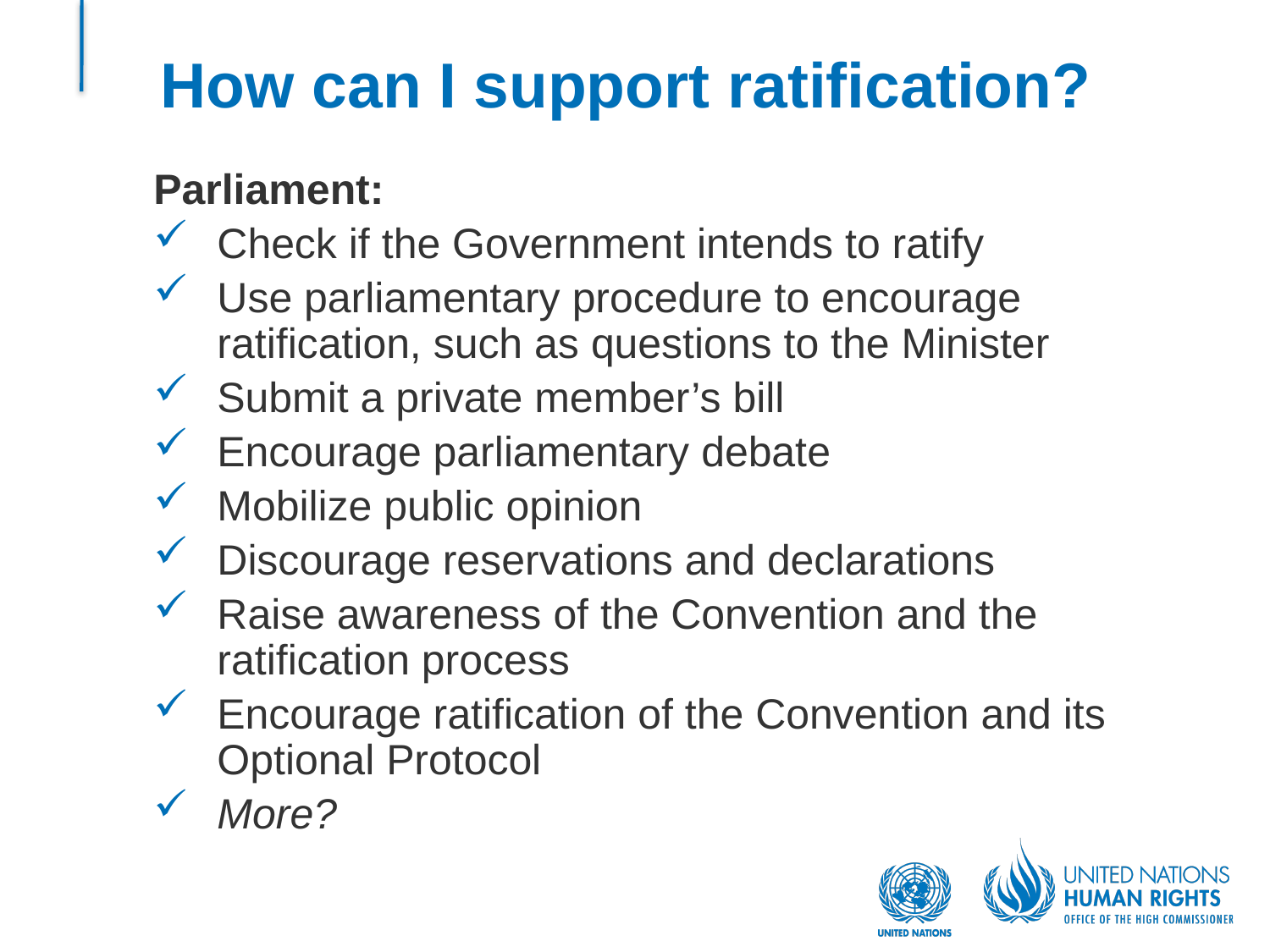

# How can I support ratification?
Parliament:
Check if the Government intends to ratify
Use parliamentary procedure to encourage ratification, such as questions to the Minister
Submit a private member’s bill
Encourage parliamentary debate
Mobilize public opinion
Discourage reservations and declarations
Raise awareness of the Convention and the ratification process
Encourage ratification of the Convention and its Optional Protocol
More?